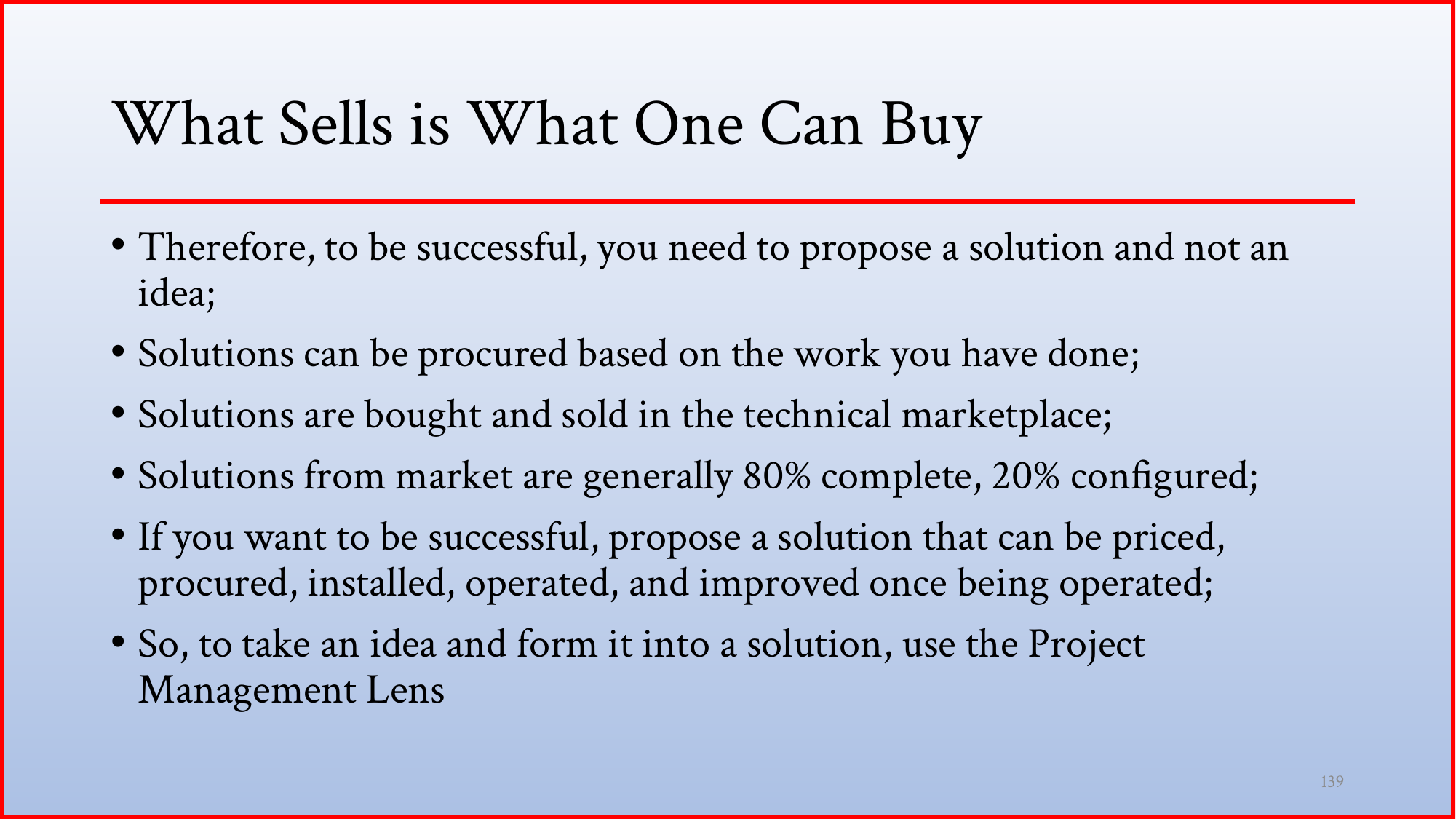

# What Sells is What One Can Buy
Therefore, to be successful, you need to propose a solution and not an idea;
Solutions can be procured based on the work you have done;
Solutions are bought and sold in the technical marketplace;
Solutions from market are generally 80% complete, 20% configured;
If you want to be successful, propose a solution that can be priced,  procured, installed, operated, and improved once being operated;
So, to take an idea and form it into a solution, use the Project Management Lens

139